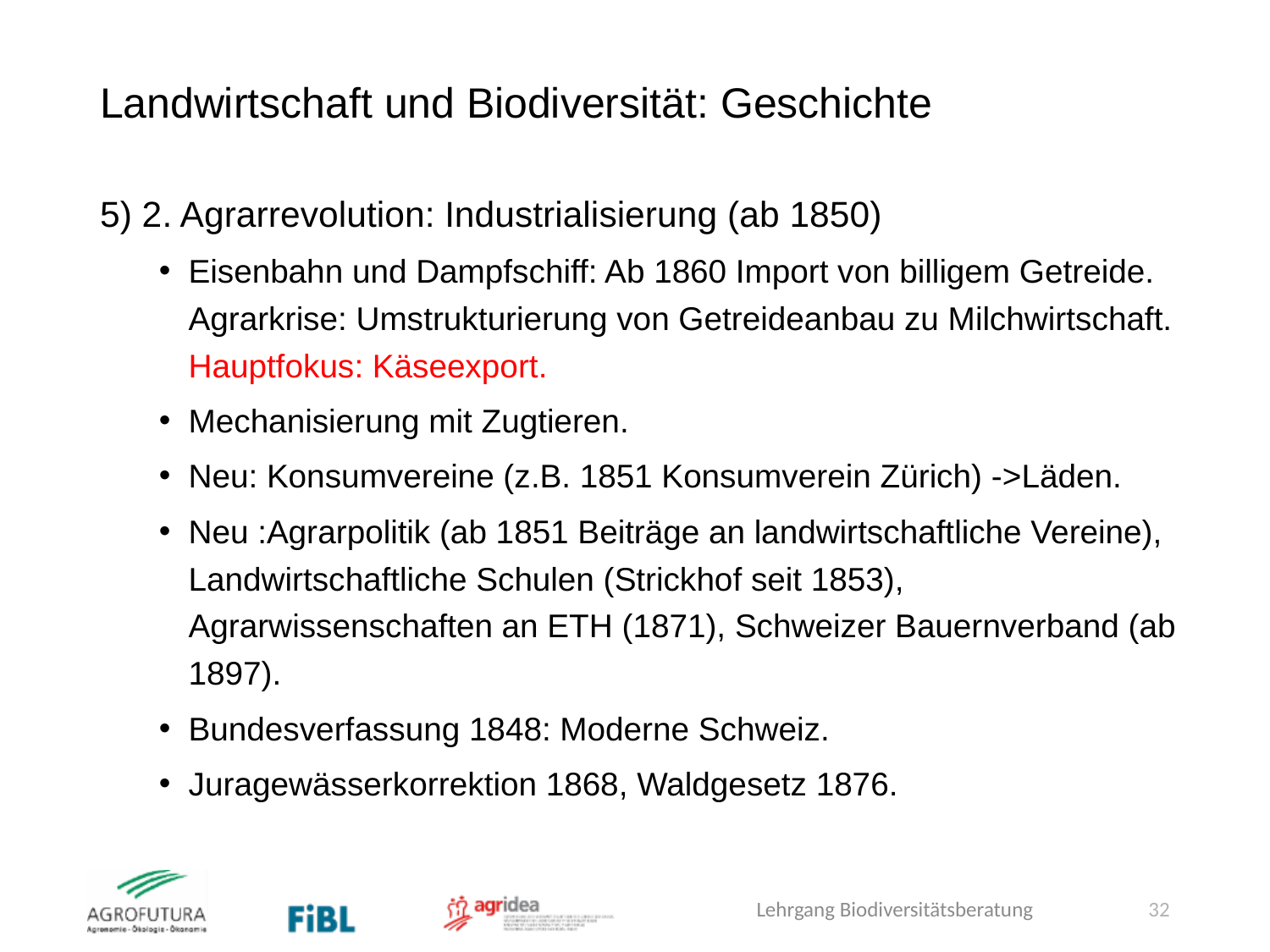

# Landwirtschaft und Biodiversität: Geschichte
5) 2. Agrarrevolution: Industrialisierung (ab 1850)
Eisenbahn und Dampfschiff: Ab 1860 Import von billigem Getreide. Agrarkrise: Umstrukturierung von Getreideanbau zu Milchwirtschaft. Hauptfokus: Käseexport.
Mechanisierung mit Zugtieren.
Neu: Konsumvereine (z.B. 1851 Konsumverein Zürich) ->Läden.
Neu :Agrarpolitik (ab 1851 Beiträge an landwirtschaftliche Vereine), Landwirtschaftliche Schulen (Strickhof seit 1853), Agrarwissenschaften an ETH (1871), Schweizer Bauernverband (ab 1897).
Bundesverfassung 1848: Moderne Schweiz.
Juragewässerkorrektion 1868, Waldgesetz 1876.
Lehrgang Biodiversitätsberatung
32